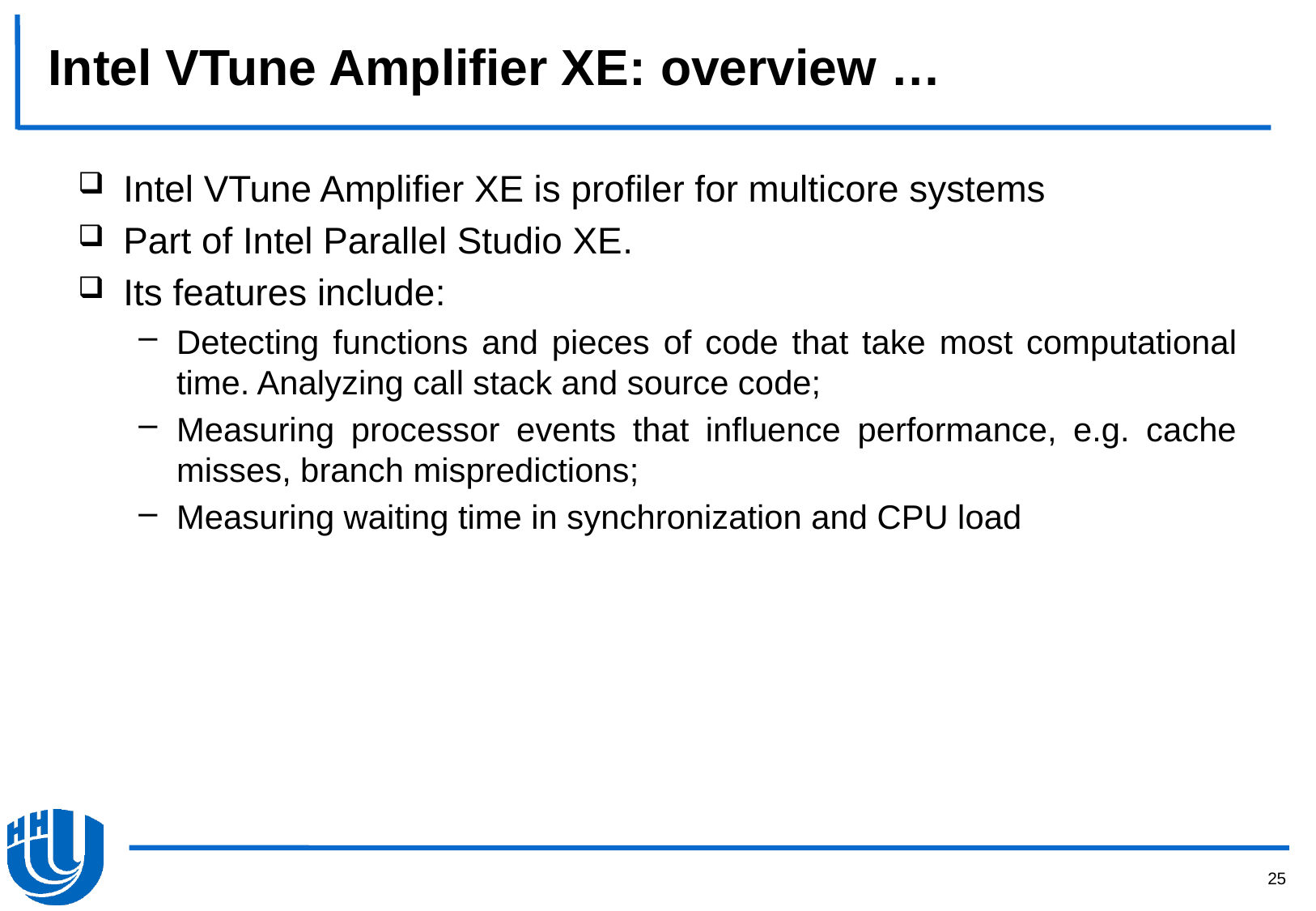

# Intel VTune Amplifier XE: overview …
Intel VTune Amplifier XE is profiler for multicore systems
Part of Intel Parallel Studio XE.
Its features include:
Detecting functions and pieces of code that take most computational time. Analyzing call stack and source code;
Measuring processor events that influence performance, e.g. cache misses, branch mispredictions;
Measuring waiting time in synchronization and CPU load
25